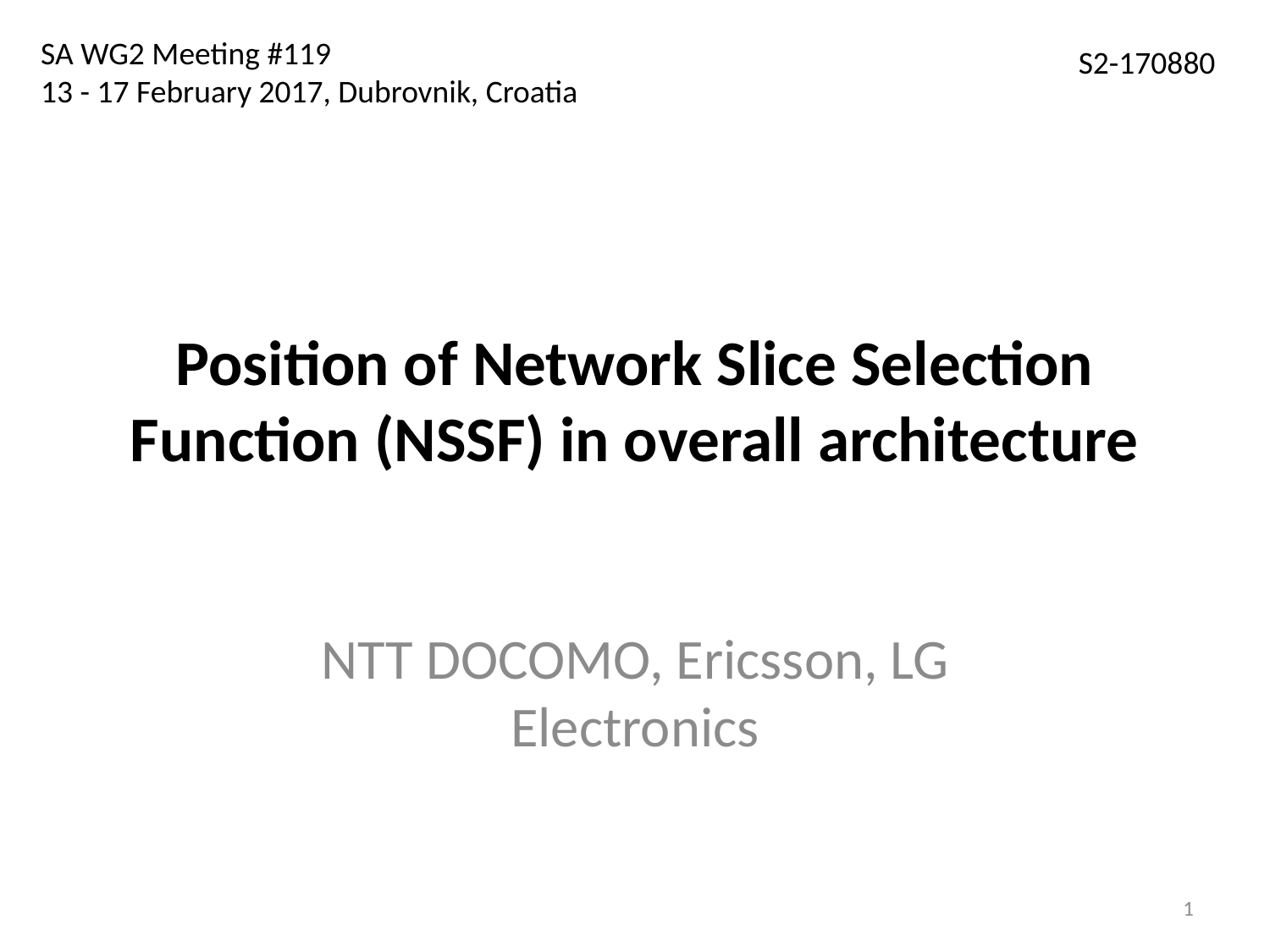

SA WG2 Meeting #119
13 - 17 February 2017, Dubrovnik, Croatia
# Position of Network Slice Selection Function (NSSF) in overall architecture
NTT DOCOMO, Ericsson, LG Electronics
1